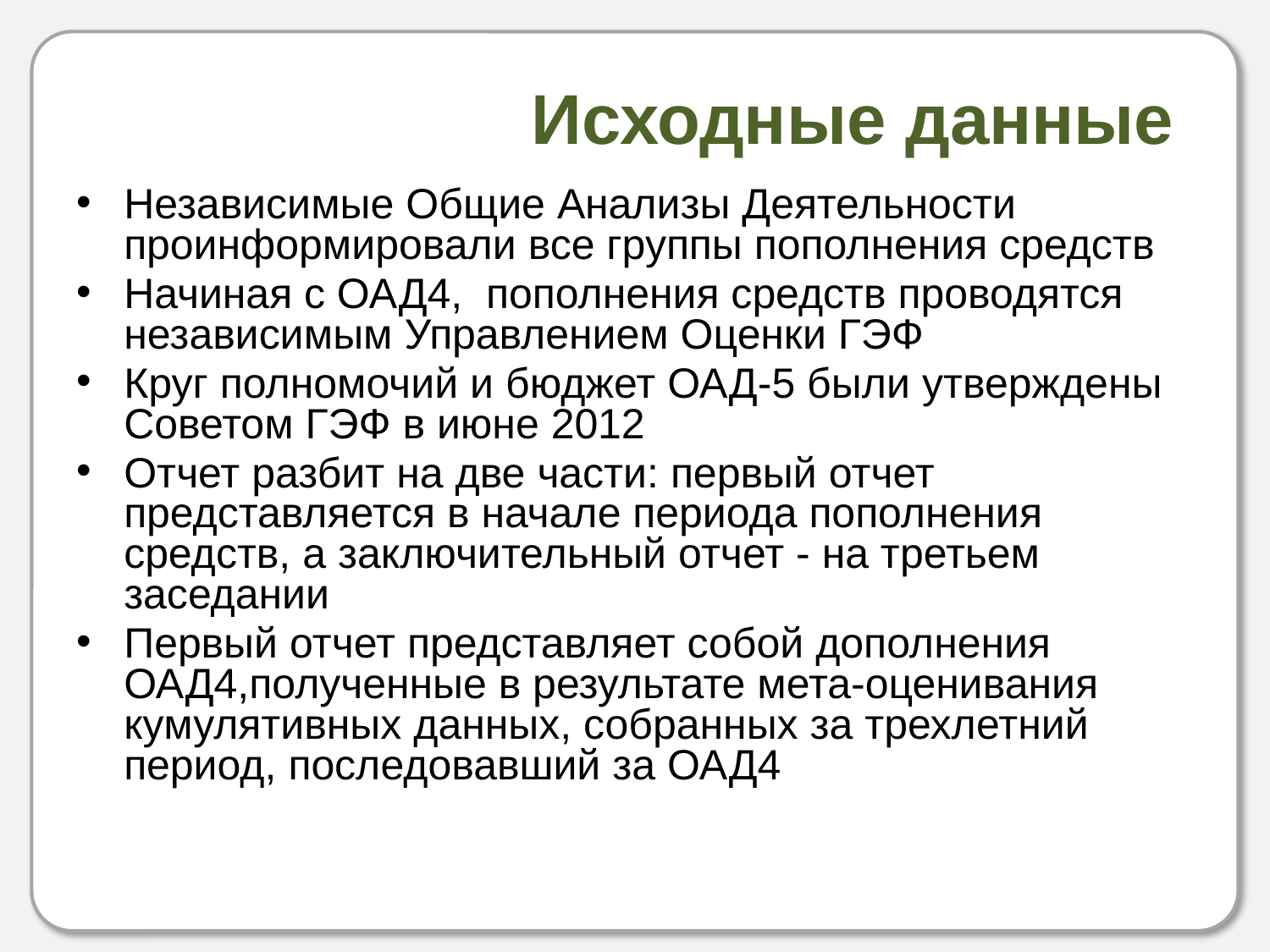

# Исходные данные
Независимые Общие Анализы Деятельности проинформировали все группы пополнения средств
Начиная с ОАД4,  пополнения средств проводятся независимым Управлением Оценки ГЭФ
Круг полномочий и бюджет ОАД-5 были утверждены  Советом ГЭФ в июне 2012
Отчет разбит на две части: первый отчет представляется в начале периода пополнения средств, а заключительный отчет - на третьем заседании
Первый отчет представляет собой дополнения ОАД4,полученные в результате мета-оценивания кумулятивных данных, собранных за трехлетний период, последовавший за ОАД4